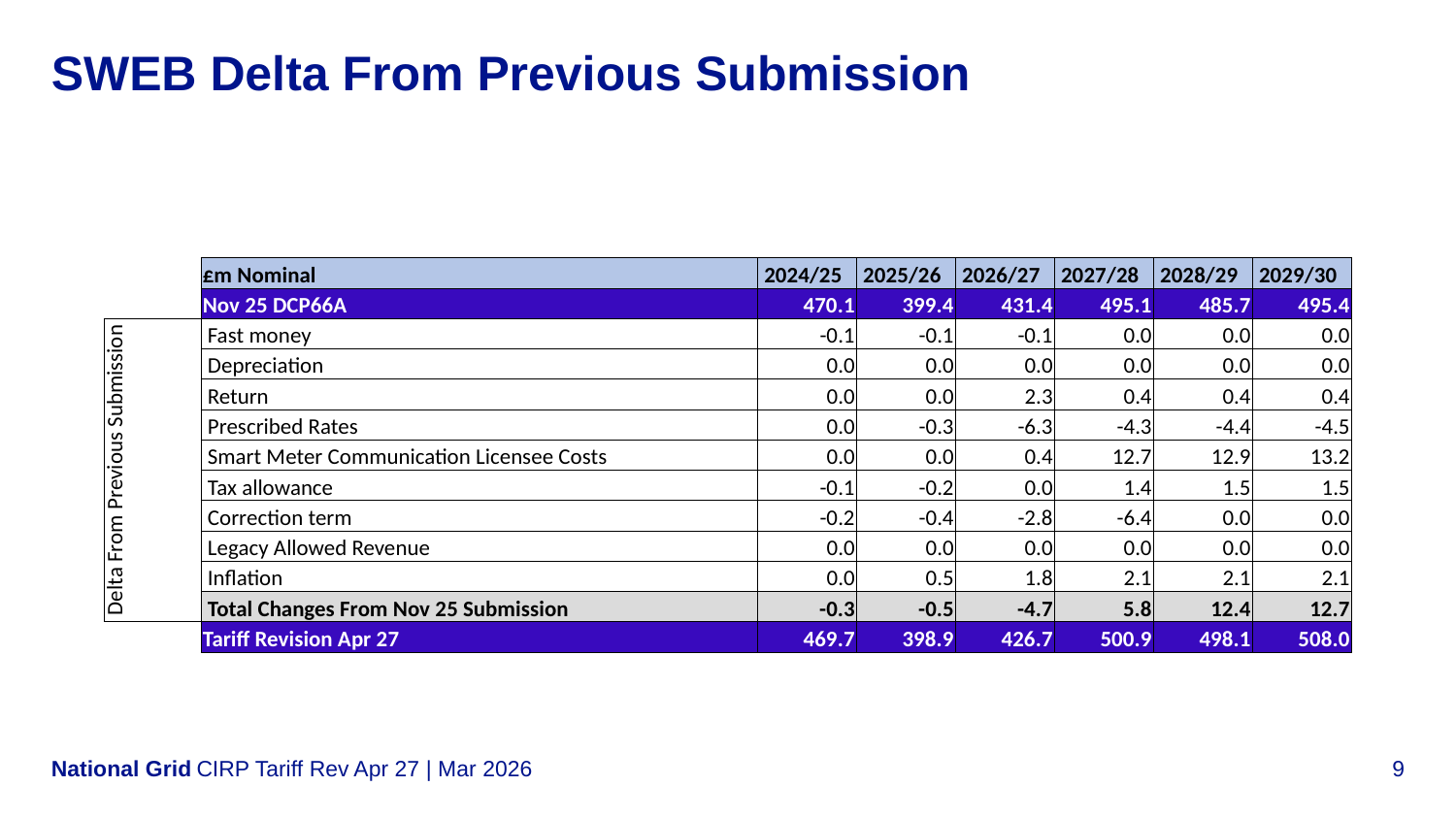

# SWEB Delta From Previous Submission
|  | £m Nominal | 2024/25 | 2025/26 | 2026/27 | 2027/28 | 2028/29 | 2029/30 |
| --- | --- | --- | --- | --- | --- | --- | --- |
|  | Nov 25 DCP66A | 470.1 | 399.4 | 431.4 | 495.1 | 485.7 | 495.4 |
| Delta From Previous Submission | Fast money | -0.1 | -0.1 | -0.1 | 0.0 | 0.0 | 0.0 |
|  | Depreciation | 0.0 | 0.0 | 0.0 | 0.0 | 0.0 | 0.0 |
|  | Return | 0.0 | 0.0 | 2.3 | 0.4 | 0.4 | 0.4 |
|  | Prescribed Rates | 0.0 | -0.3 | -6.3 | -4.3 | -4.4 | -4.5 |
|  | Smart Meter Communication Licensee Costs | 0.0 | 0.0 | 0.4 | 12.7 | 12.9 | 13.2 |
|  | Tax allowance | -0.1 | -0.2 | 0.0 | 1.4 | 1.5 | 1.5 |
|  | Correction term | -0.2 | -0.4 | -2.8 | -6.4 | 0.0 | 0.0 |
|  | Legacy Allowed Revenue | 0.0 | 0.0 | 0.0 | 0.0 | 0.0 | 0.0 |
|  | Inflation | 0.0 | 0.5 | 1.8 | 2.1 | 2.1 | 2.1 |
|  | Total Changes From Nov 25 Submission | -0.3 | -0.5 | -4.7 | 5.8 | 12.4 | 12.7 |
|  | Tariff Revision Apr 27 | 469.7 | 398.9 | 426.7 | 500.9 | 498.1 | 508.0 |
CIRP Tariff Rev Apr 27 | Mar 2026